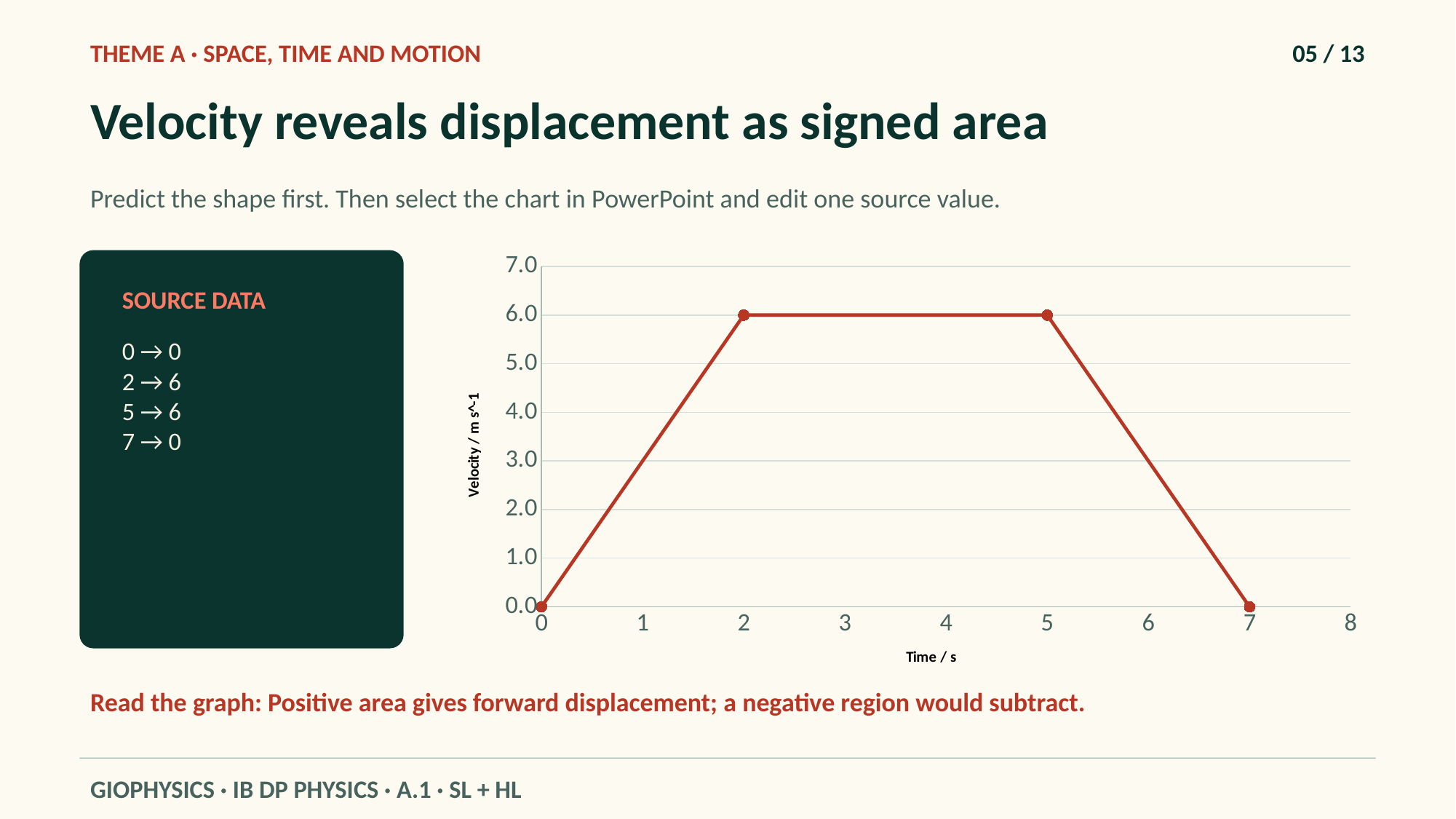

THEME A · SPACE, TIME AND MOTION
05 / 13
Velocity reveals displacement as signed area
Predict the shape first. Then select the chart in PowerPoint and edit one source value.

### Chart

| Category |  |
|---|---|
SOURCE DATA
0 → 0
2 → 6
5 → 6
7 → 0
Read the graph: Positive area gives forward displacement; a negative region would subtract.

GIOPHYSICS · IB DP PHYSICS · A.1 · SL + HL